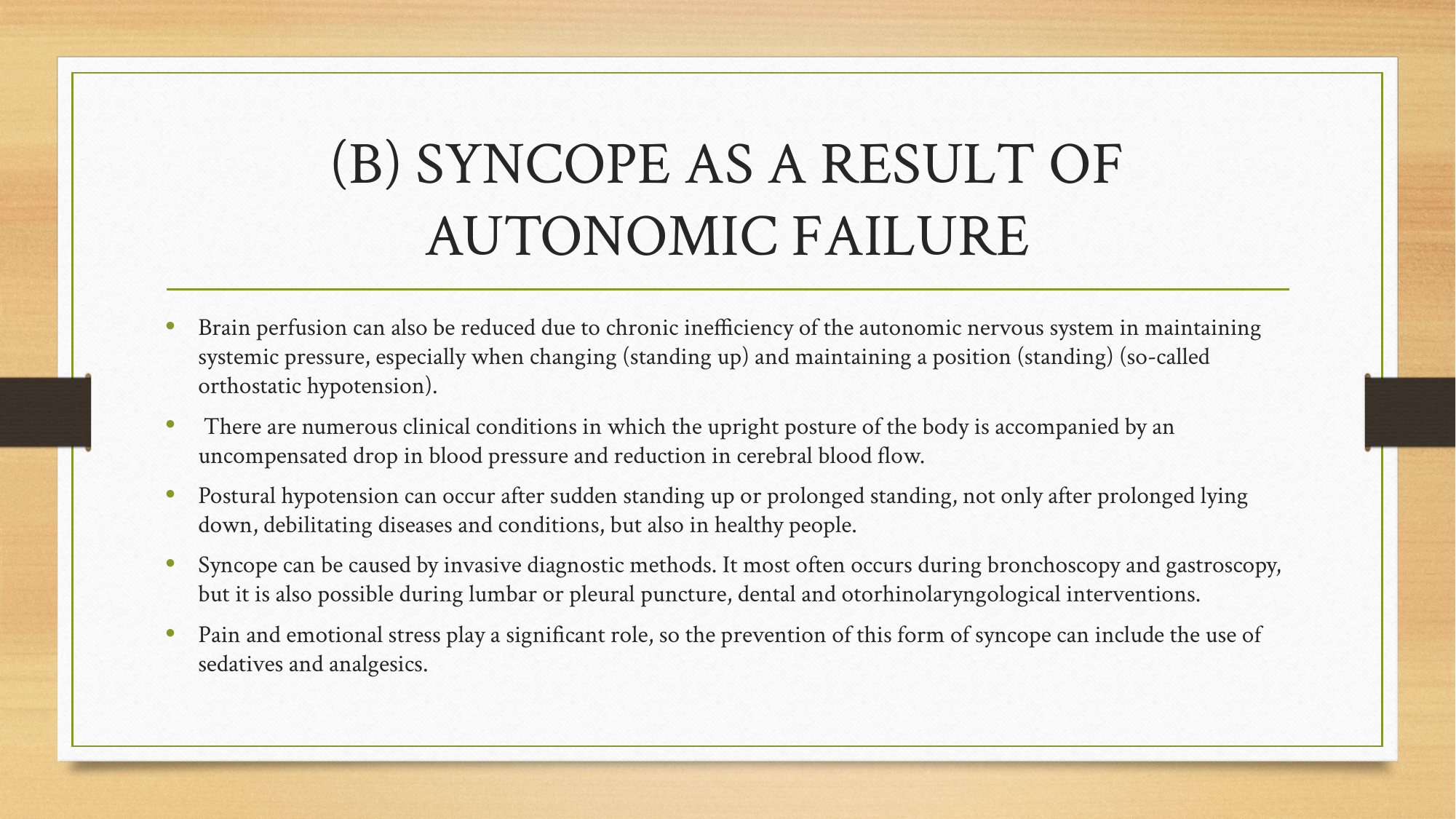

# (B) SYNCOPE AS A RESULT OF AUTONOMIC FAILURE
Brain perfusion can also be reduced due to chronic inefficiency of the autonomic nervous system in maintaining systemic pressure, especially when changing (standing up) and maintaining a position (standing) (so-called orthostatic hypotension).
 There are numerous clinical conditions in which the upright posture of the body is accompanied by an uncompensated drop in blood pressure and reduction in cerebral blood flow.
Postural hypotension can occur after sudden standing up or prolonged standing, not only after prolonged lying down, debilitating diseases and conditions, but also in healthy people.
Syncope can be caused by invasive diagnostic methods. It most often occurs during bronchoscopy and gastroscopy, but it is also possible during lumbar or pleural puncture, dental and otorhinolaryngological interventions.
Pain and emotional stress play a significant role, so the prevention of this form of syncope can include the use of sedatives and analgesics.